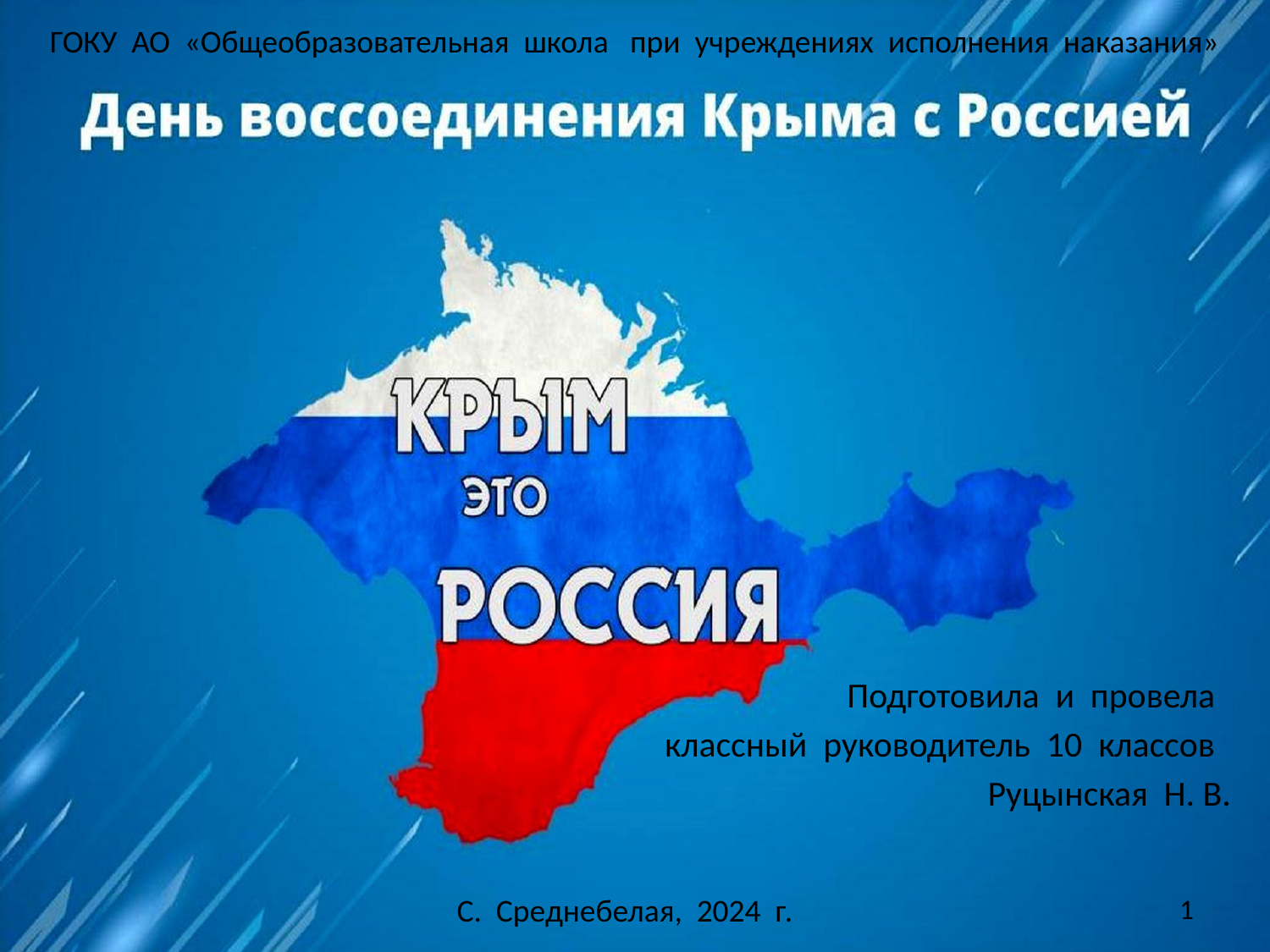

ГОКУ  АО  «Общеобразовательная  школа   при  учреждениях  исполнения  наказания»
Подготовила  и  провела
классный  руководитель  10  классов
Руцынская  Н. В.
# С.  Среднебелая,  2024  г.
1